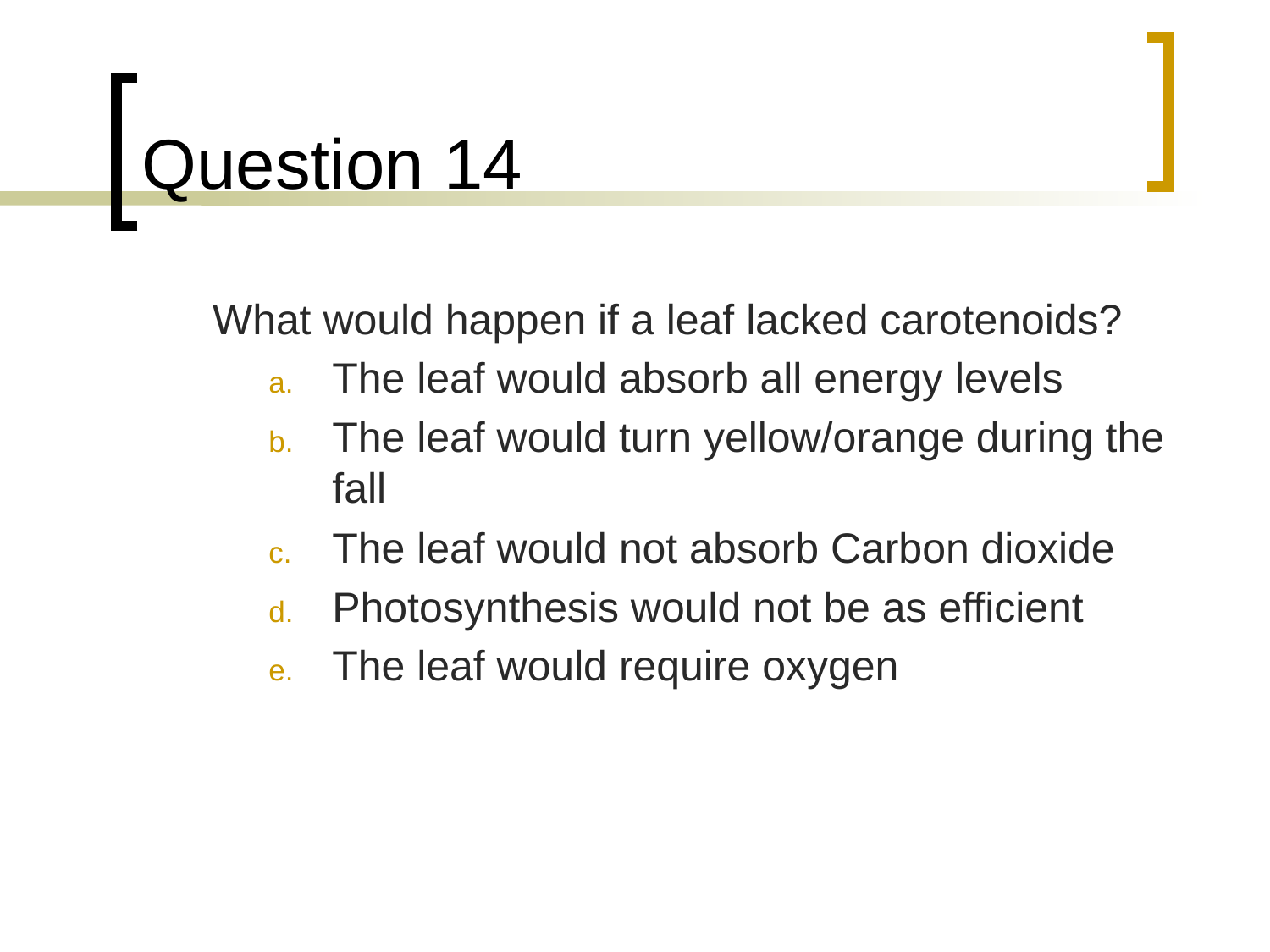

# Question 14
	What would happen if a leaf lacked carotenoids?
The leaf would absorb all energy levels
The leaf would turn yellow/orange during the fall
The leaf would not absorb Carbon dioxide
Photosynthesis would not be as efficient
The leaf would require oxygen